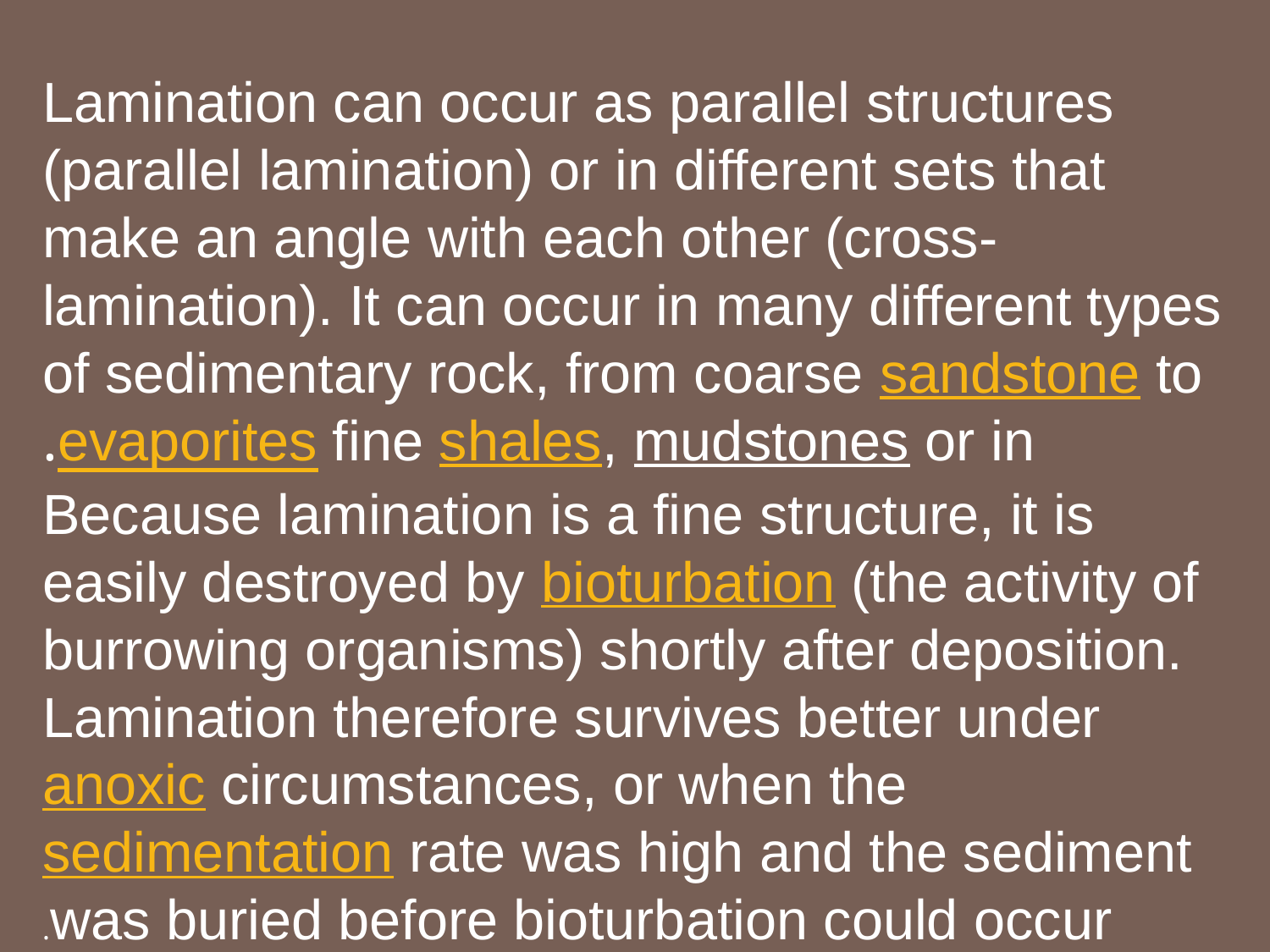

Lamination can occur as parallel structures (parallel lamination) or in different sets that make an angle with each other (cross-lamination). It can occur in many different types of sedimentary rock, from coarse sandstone to fine shales, mudstones or in evaporites.
Because lamination is a fine structure, it is easily destroyed by bioturbation (the activity of burrowing organisms) shortly after deposition. Lamination therefore survives better under anoxic circumstances, or when the sedimentation rate was high and the sediment was buried before bioturbation could occur.